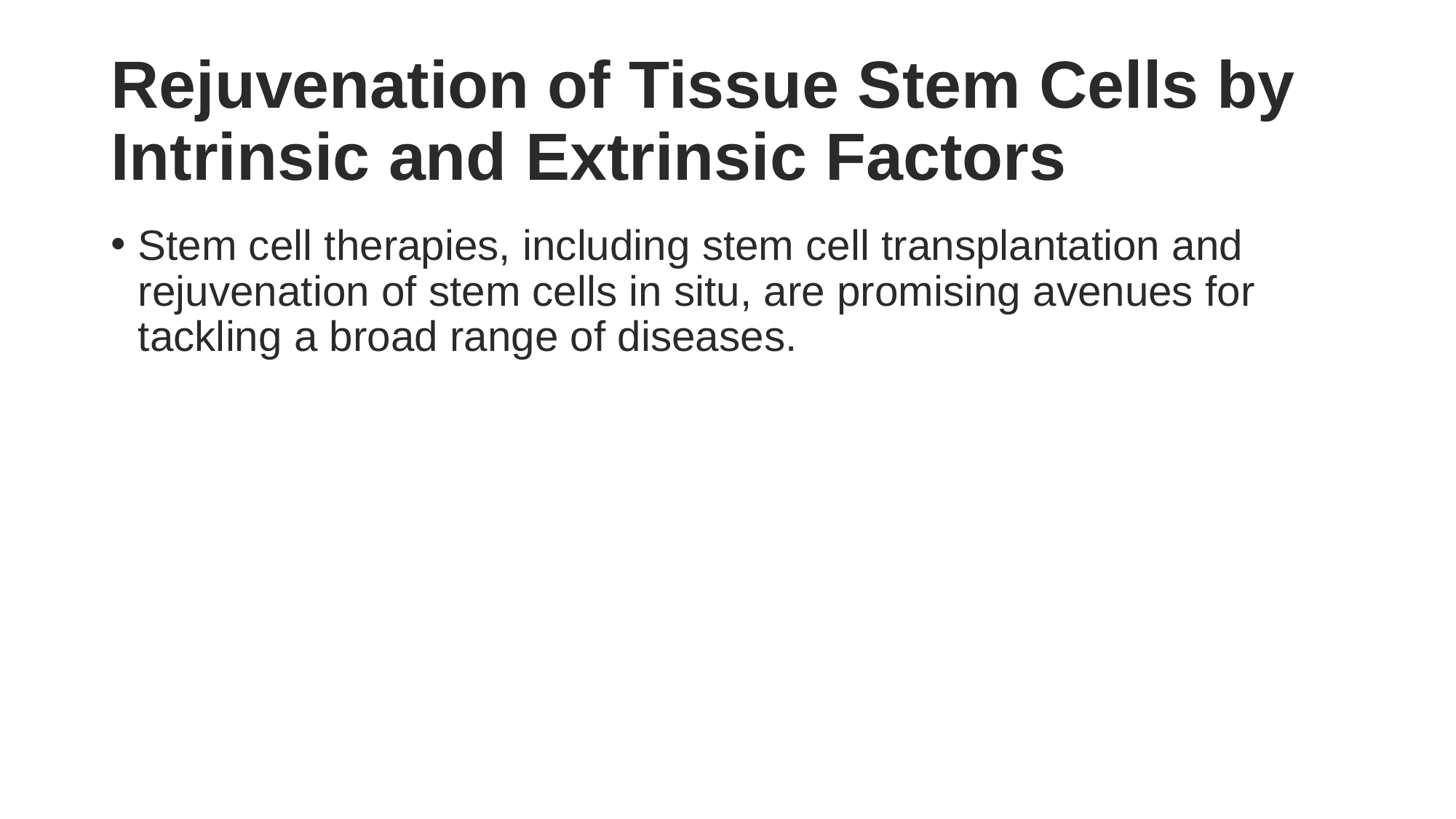

# Rejuvenation of Tissue Stem Cells by Intrinsic and Extrinsic Factors
Stem cell therapies, including stem cell transplantation and rejuvenation of stem cells in situ, are promising avenues for tackling a broad range of diseases.